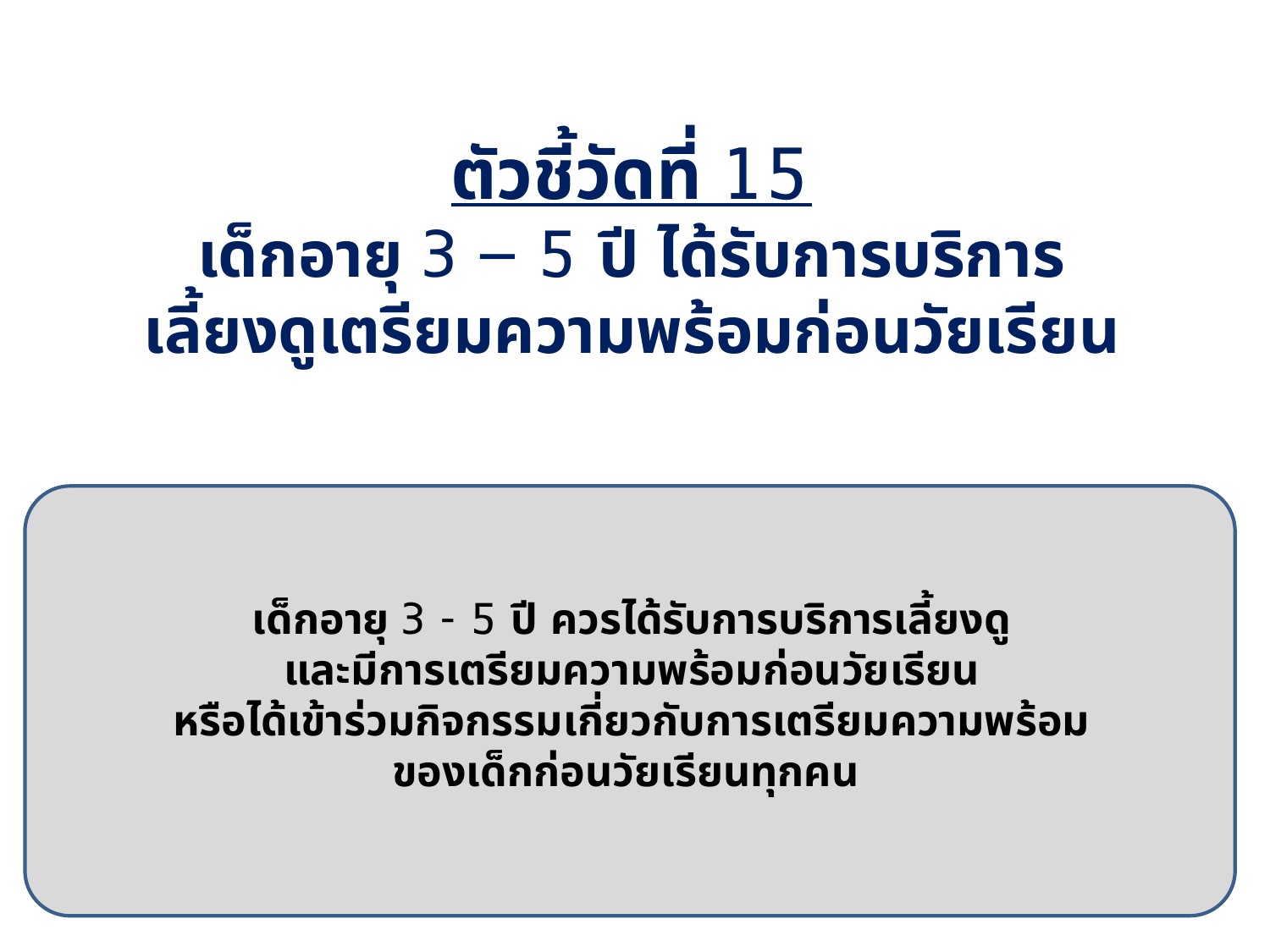

ตัวชี้วัดที่ 15
เด็กอายุ 3 – 5 ปี ได้รับการบริการ
เลี้ยงดูเตรียมความพร้อมก่อนวัยเรียน

เด็กอายุ 3 - 5 ปี ควรได้รับการบริการเลี้ยงดู
และมีการเตรียมความพร้อมก่อนวัยเรียน
หรือได้เข้าร่วมกิจกรรมเกี่ยวกับการเตรียมความพร้อม
ของเด็กก่อนวัยเรียนทุกคน